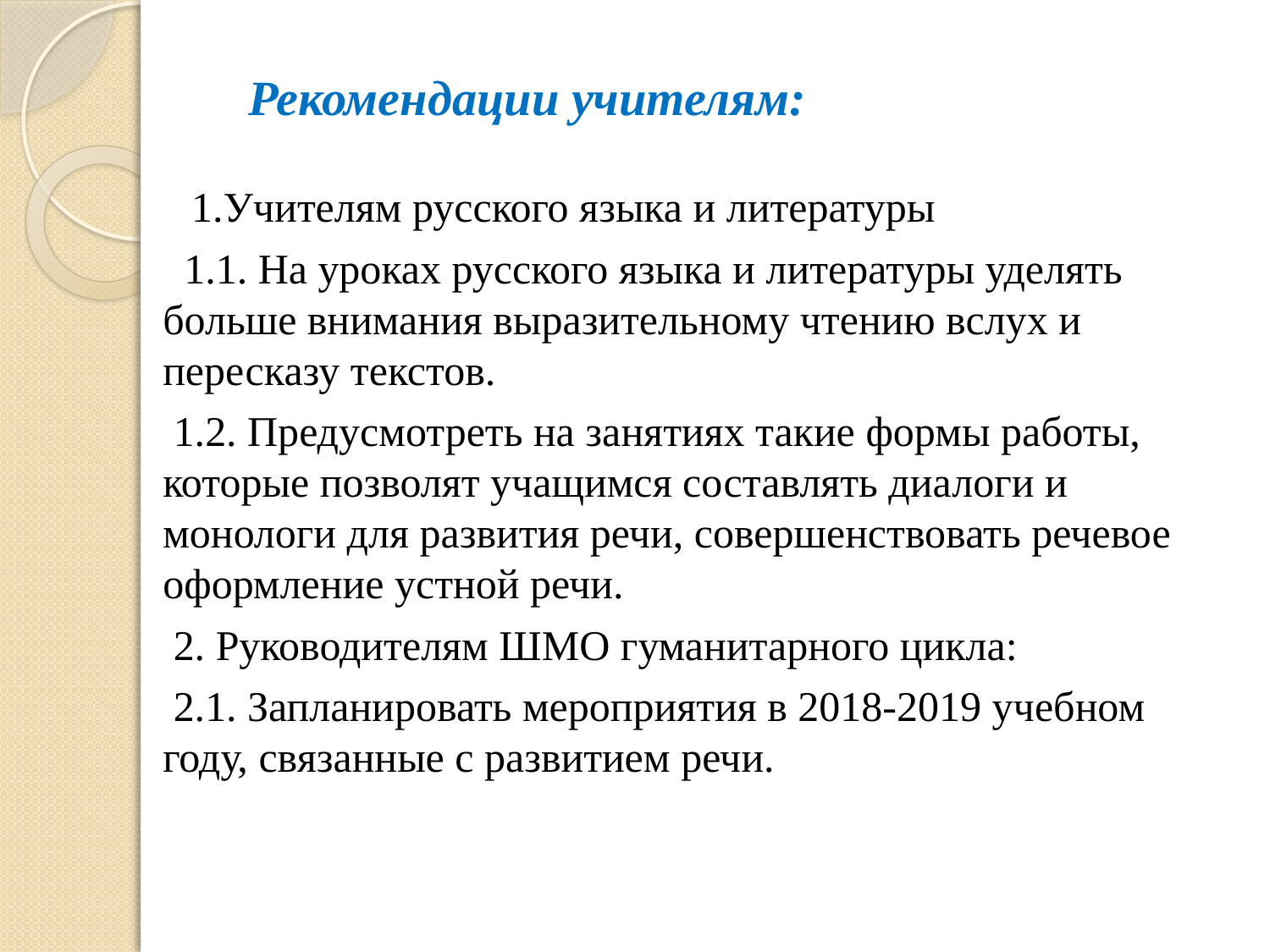

#
         Рекомендации учителям:

   1.Учителям русского языка и литературы
  1.1. На уроках русского языка и литературы уделять больше внимания выразительному чтению вслух и пересказу текстов.
 1.2. Предусмотреть на занятиях такие формы работы, которые позволят учащимся составлять диалоги и монологи для развития речи, совершенствовать речевое оформление устной речи.
 2. Руководителям ШМО гуманитарного цикла:
 2.1. Запланировать мероприятия в 2018-2019 учебном году, связанные с развитием речи.